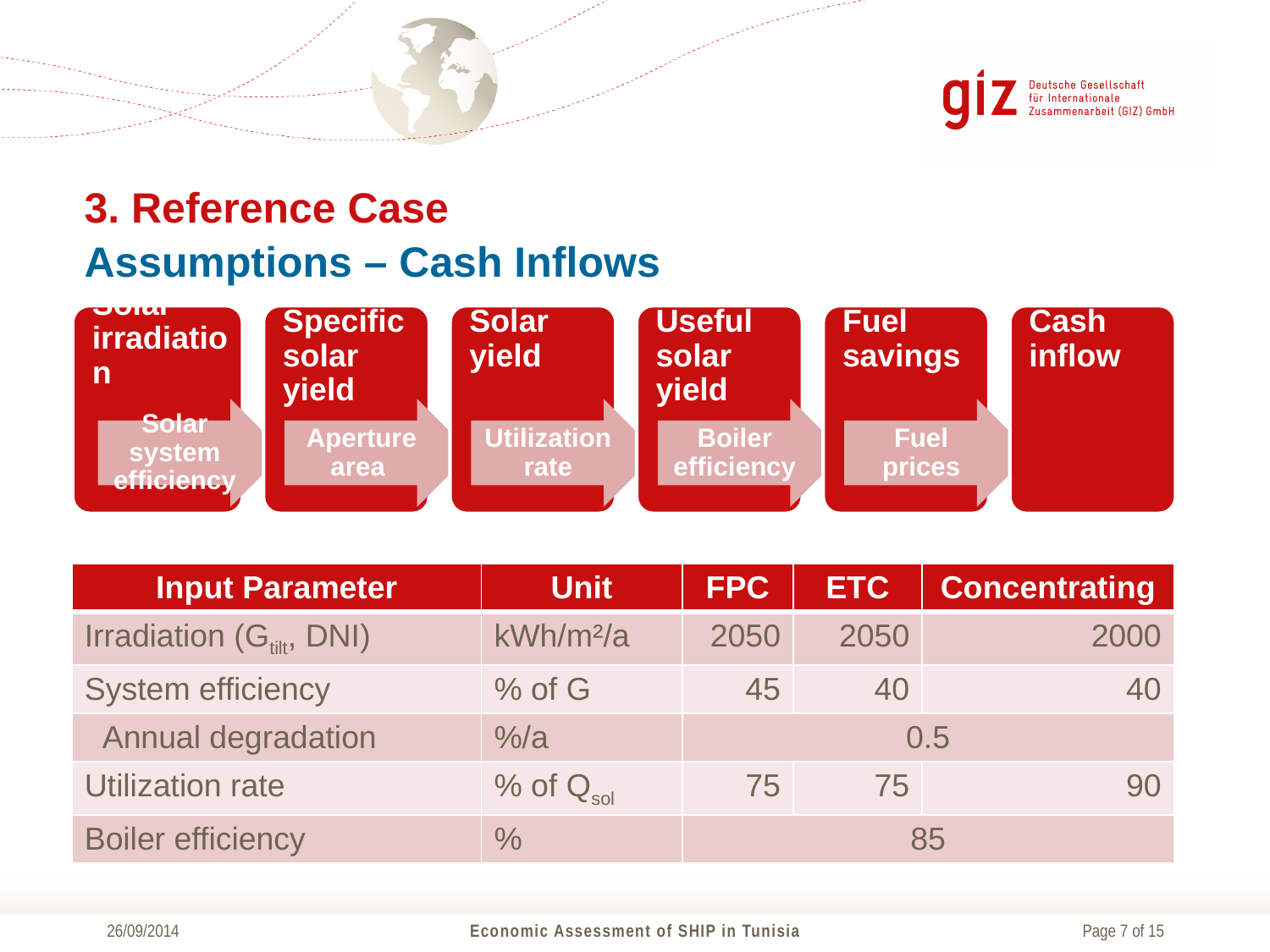

3. Reference Case
Assumptions – Cash Inflows
Solar irradiation
Solar system efficiency
Specific solar
yield
Aperture
area
Solar yield
Utilization rate
Useful solar
yield
Boiler efficiency
Fuel savings
Fuel
prices
Cash inflow
| Input Parameter | Unit | FPC | ETC | Concentrating |
| --- | --- | --- | --- | --- |
| Irradiation (Gtilt, DNI) | kWh/m²/a | 2050 | 2050 | 2000 |
| System efficiency | % of G | 45 | 40 | 40 |
| Annual degradation | %/a | 0.5 |  |  |
| Utilization rate | % of Qsol | 75 | 75 | 90 |
| Boiler efficiency | % | 85 |  |  |
26/09/2014
Economic Assessment of SHIP in Tunisia